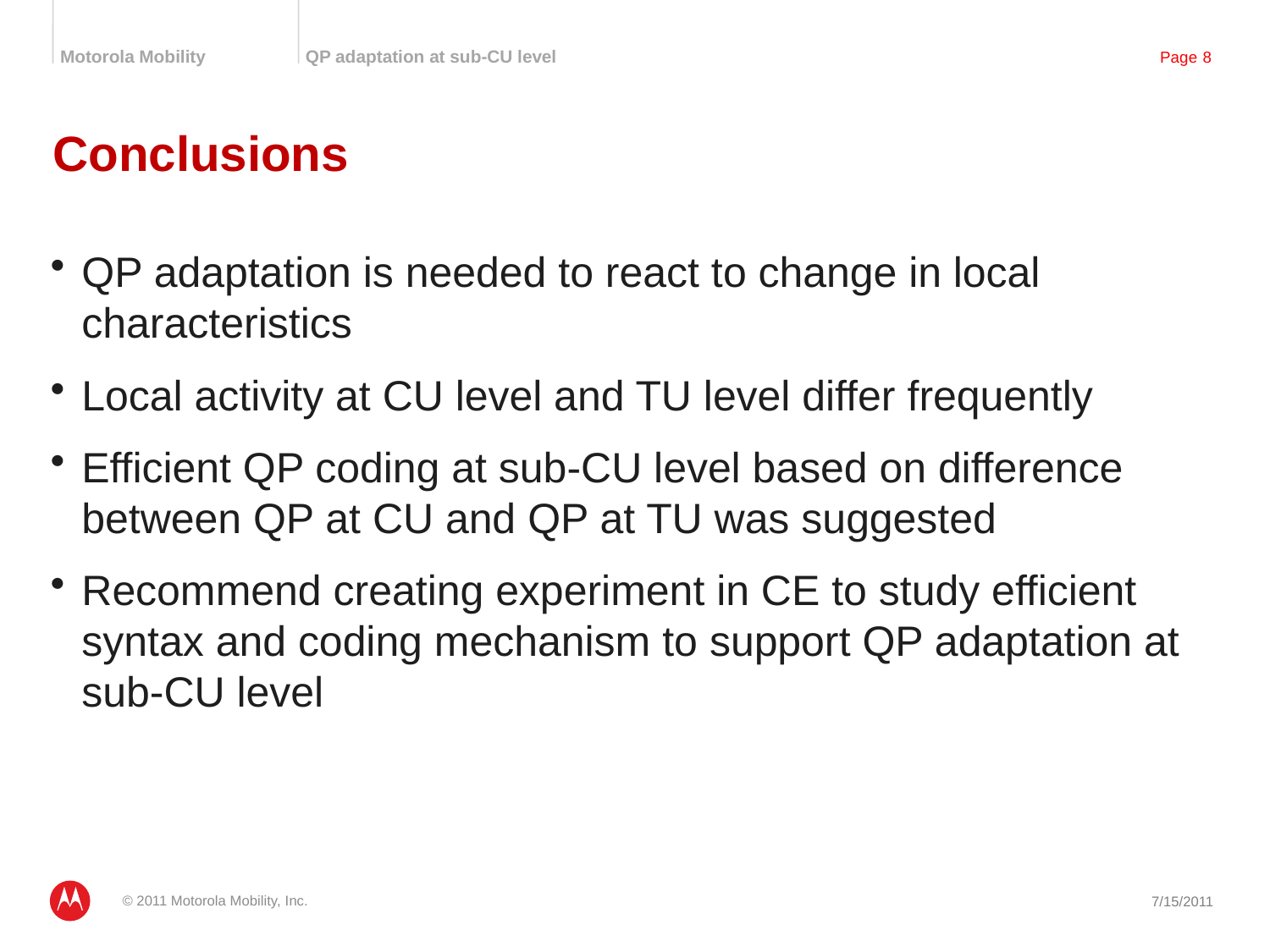

# Conclusions
QP adaptation is needed to react to change in local characteristics
Local activity at CU level and TU level differ frequently
Efficient QP coding at sub-CU level based on difference between QP at CU and QP at TU was suggested
Recommend creating experiment in CE to study efficient syntax and coding mechanism to support QP adaptation at sub-CU level
© 2011 Motorola Mobility, Inc.
7/15/2011